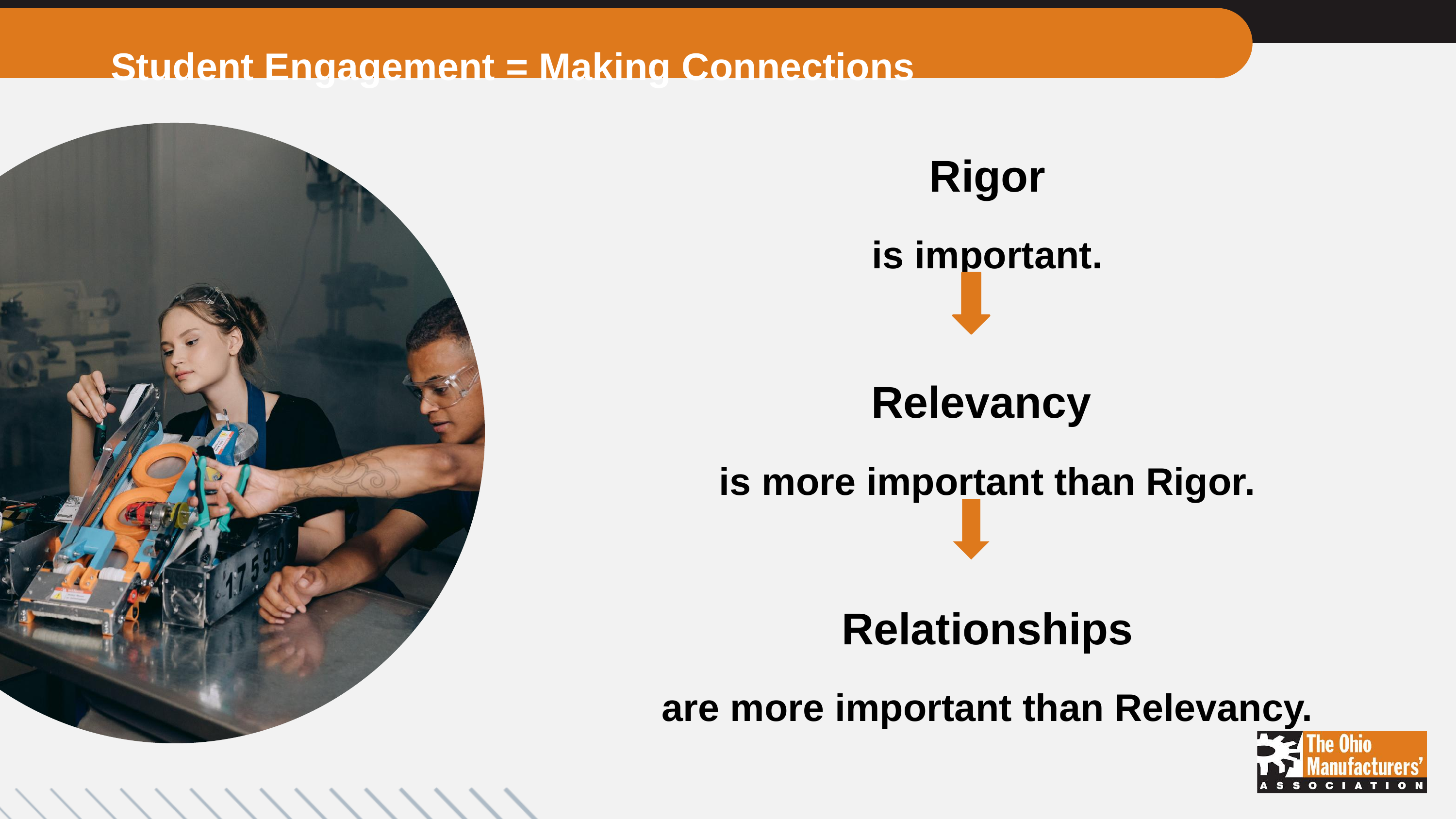

Student Engagement = Making Connections

Rigor
is important.

Relevancy
is more important than Rigor.

Relationships
are more important than Relevancy.